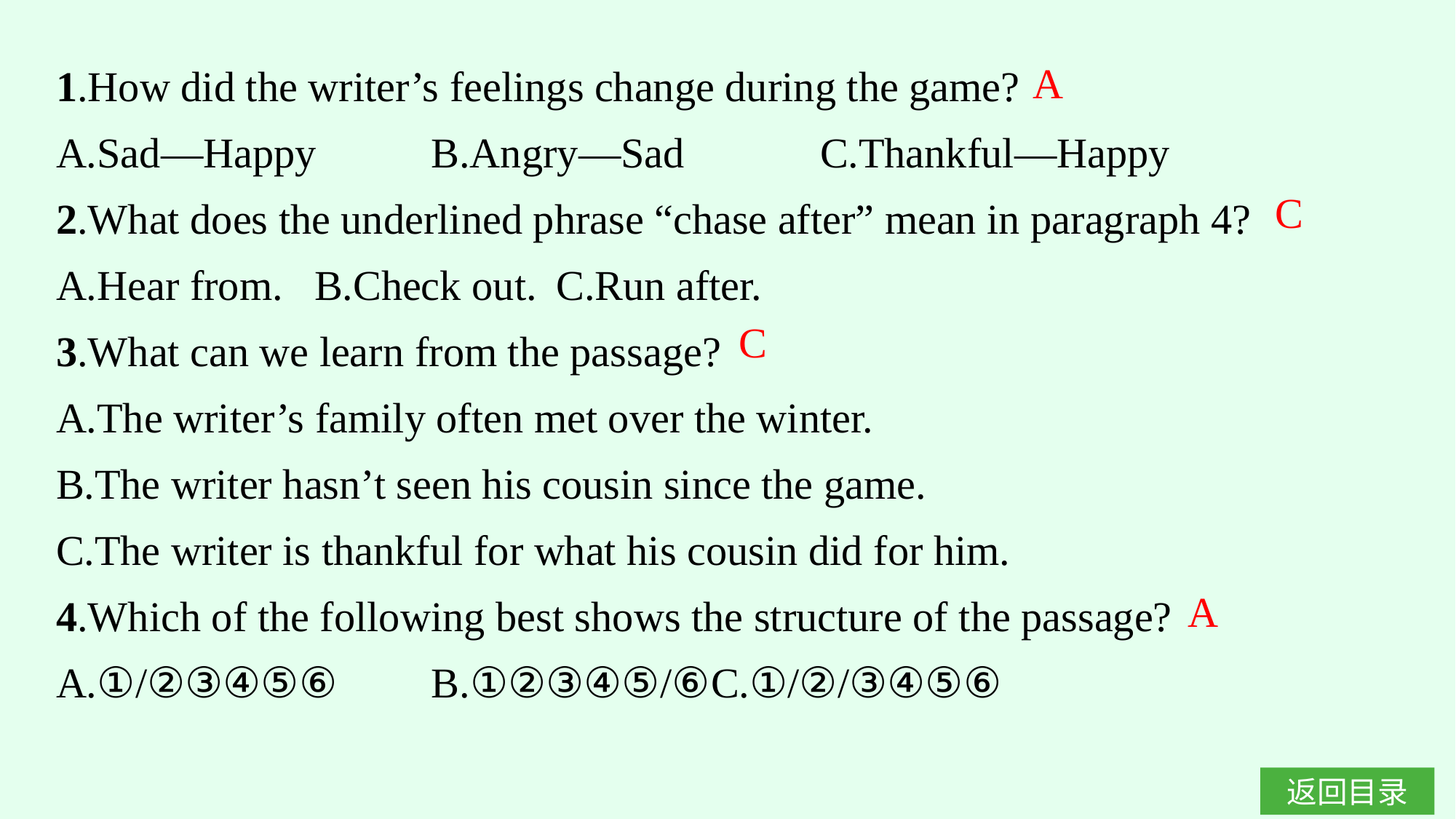

1.How did the writer’s feelings change during the game?
A.Sad—Happy	B.Angry—Sad		C.Thankful—Happy
2.What does the underlined phrase “chase after” mean in paragraph 4?
A.Hear from.	B.Check out.	C.Run after.
3.What can we learn from the passage?
A.The writer’s family often met over the winter.
B.The writer hasn’t seen his cousin since the game.
C.The writer is thankful for what his cousin did for him.
4.Which of the following best shows the structure of the passage?
A.①/②③④⑤⑥	B.①②③④⑤/⑥	C.①/②/③④⑤⑥
A
C
C
A